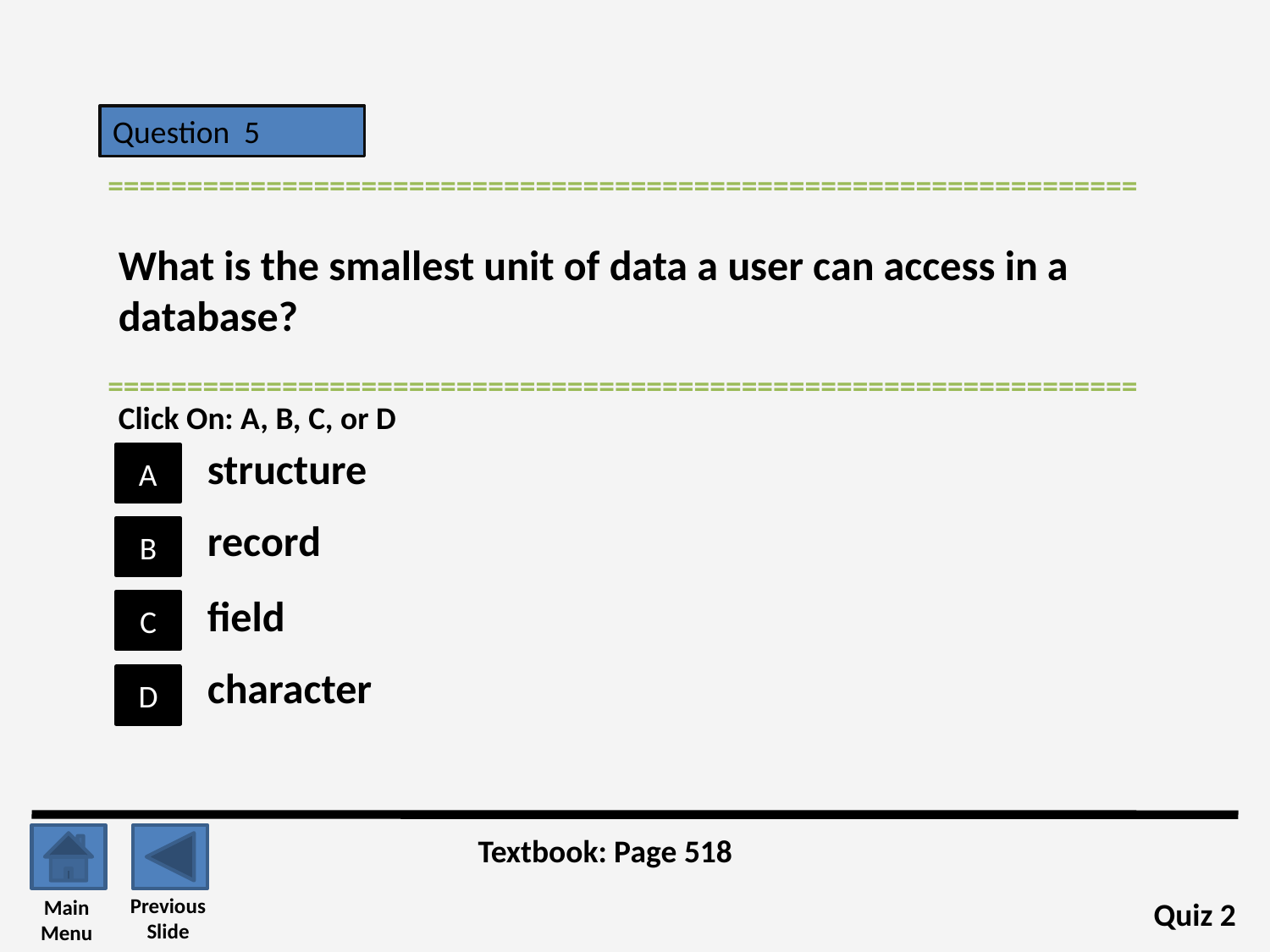

Question  5
=================================================================
What is the smallest unit of data a user can access in a database?
=================================================================
Click On: A, B, C, or D

structure
A
record
B
field
C
character
D

Textbook: Page 518
Previous
Slide
Main
Menu
Quiz 2